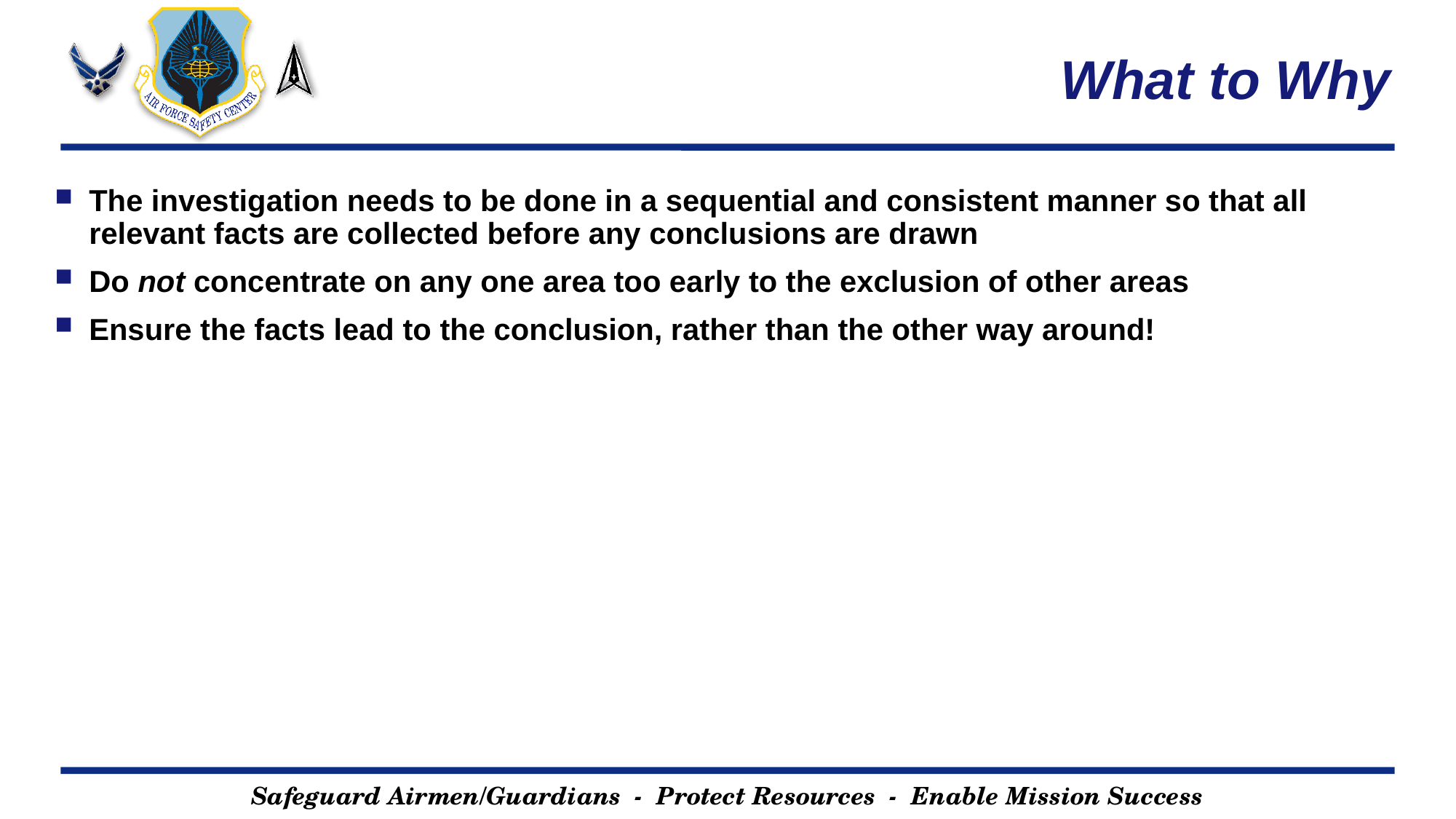

# What to Why
The investigation needs to be done in a sequential and consistent manner so that all relevant facts are collected before any conclusions are drawn
Do not concentrate on any one area too early to the exclusion of other areas
Ensure the facts lead to the conclusion, rather than the other way around!